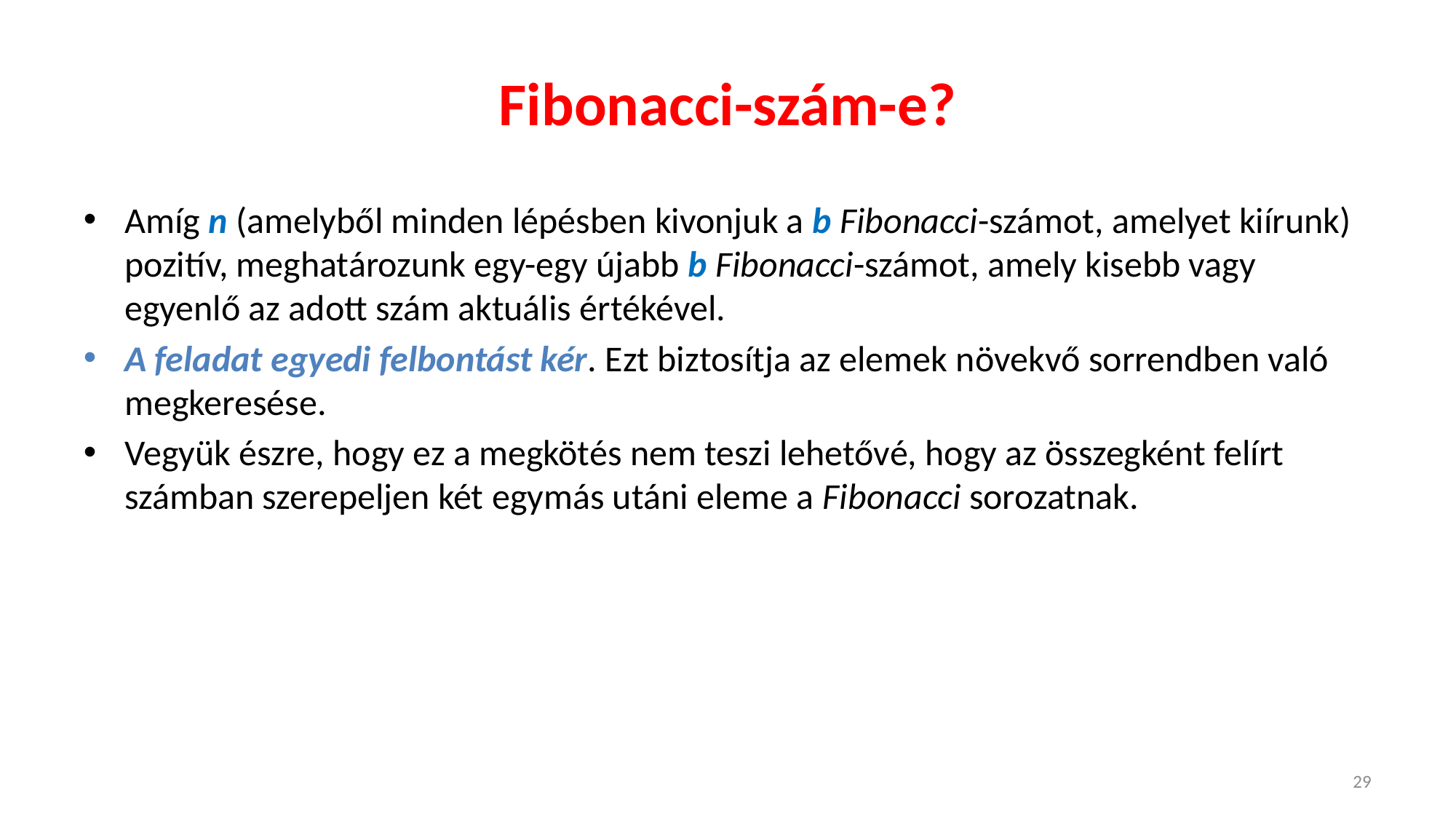

# Fibonacci-szám-e?
Amíg n (amelyből minden lépésben kivonjuk a b Fibonacci-számot, amelyet kiírunk) pozitív, meghatározunk egy-egy újabb b Fibonacci-számot, amely kisebb vagy egyenlő az adott szám aktuális értékével.
A feladat egyedi felbontást kér. Ezt biztosítja az elemek növekvő sorrendben való megkeresése.
Vegyük észre, hogy ez a megkötés nem teszi lehetővé, hogy az összegként felírt számban szerepeljen két egymás utáni eleme a Fibonacci sorozatnak.
29